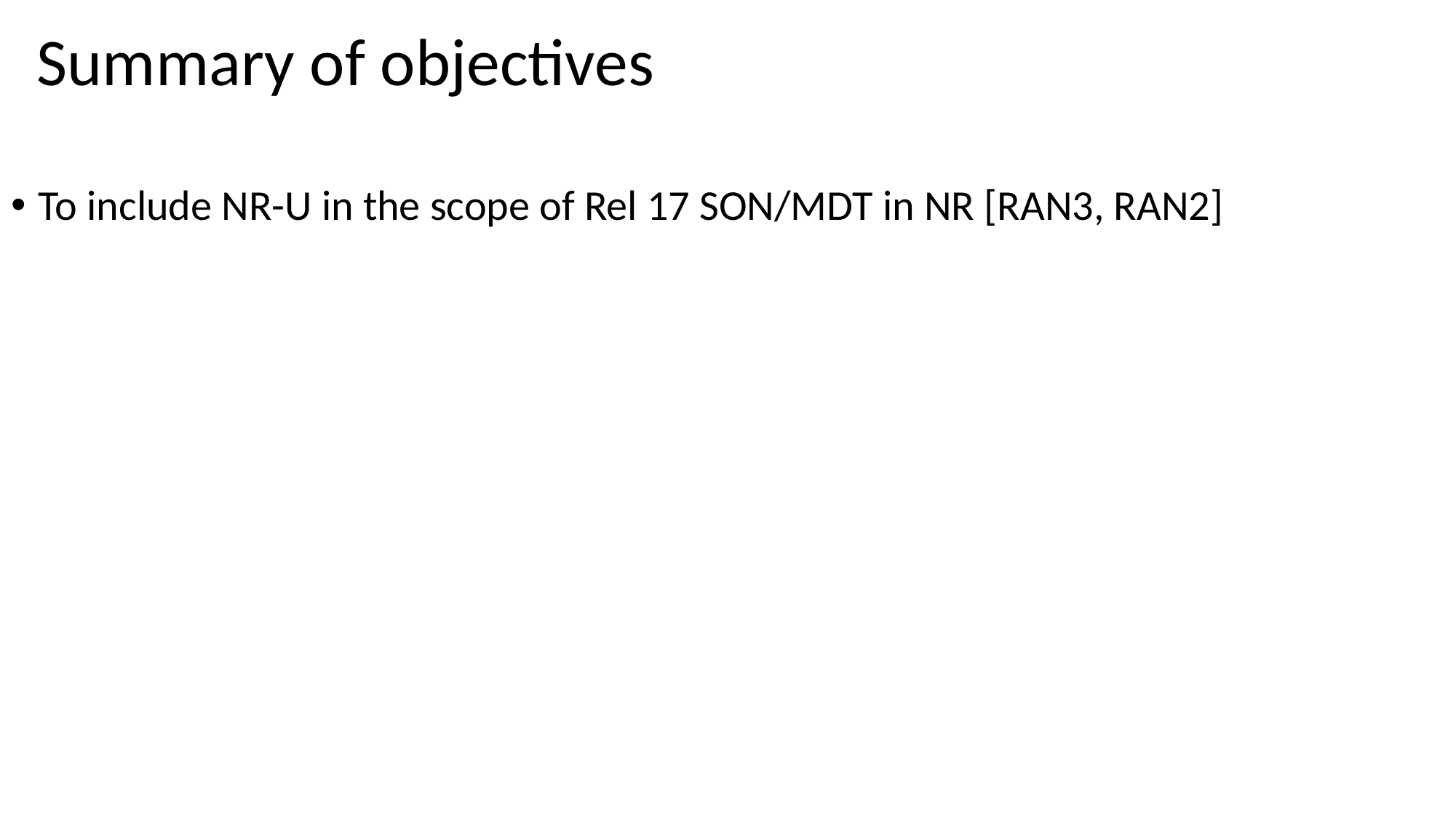

# Summary of objectives

To include NR-U in the scope of Rel 17 SON/MDT in NR [RAN3, RAN2]